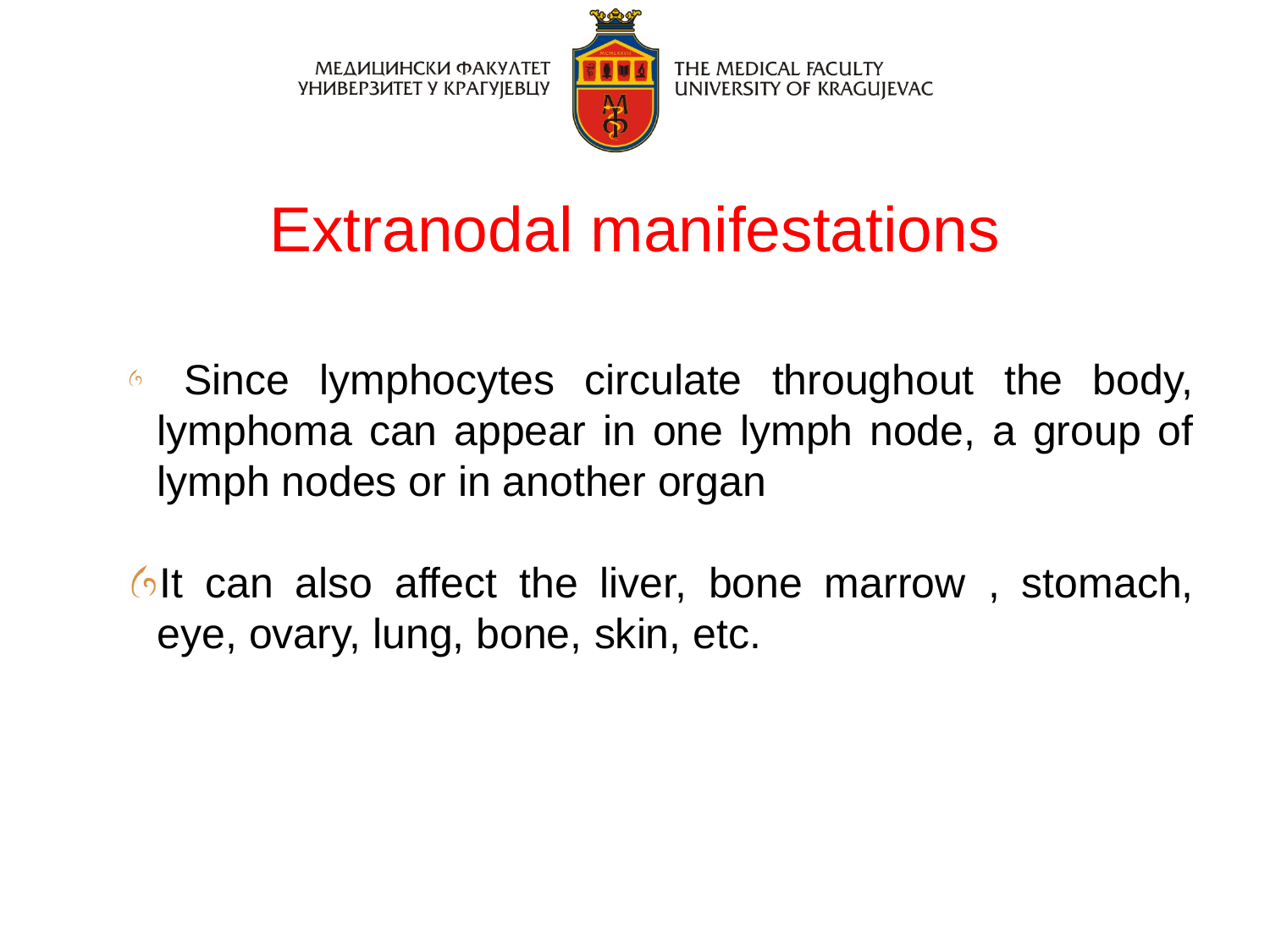

# Extranodal manifestations
 Since lymphocytes circulate throughout the body, lymphoma can appear in one lymph node, a group of lymph nodes or in another organ

It can also affect the liver, bone marrow , stomach, eye, ovary, lung, bone, skin, etc.